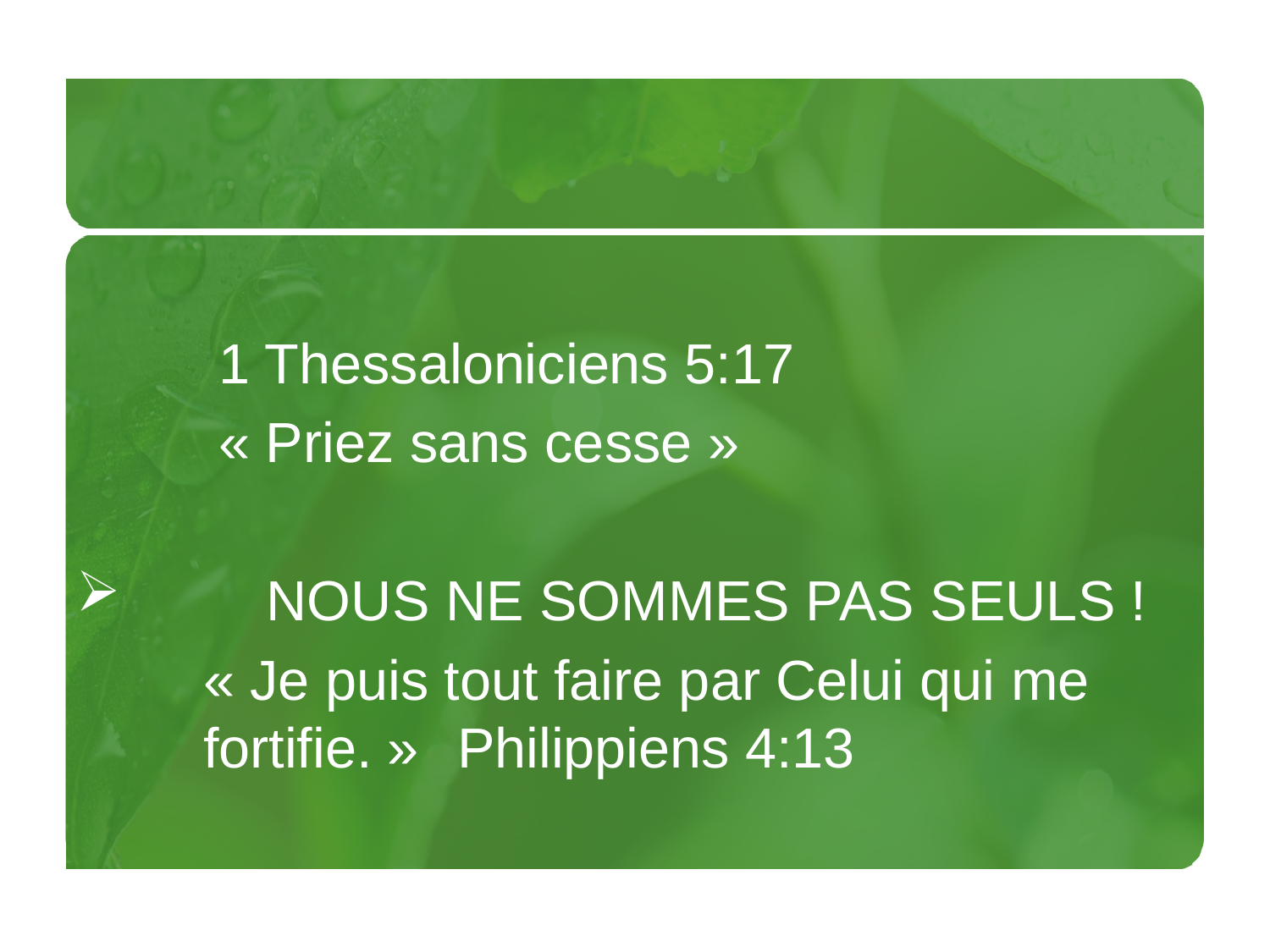

1 Thessaloniciens 5:17
	 « Priez sans cesse »

	 NOUS NE SOMMES PAS SEULS !
	« Je puis tout faire par Celui qui me 	fortifie. » 	Philippiens 4:13